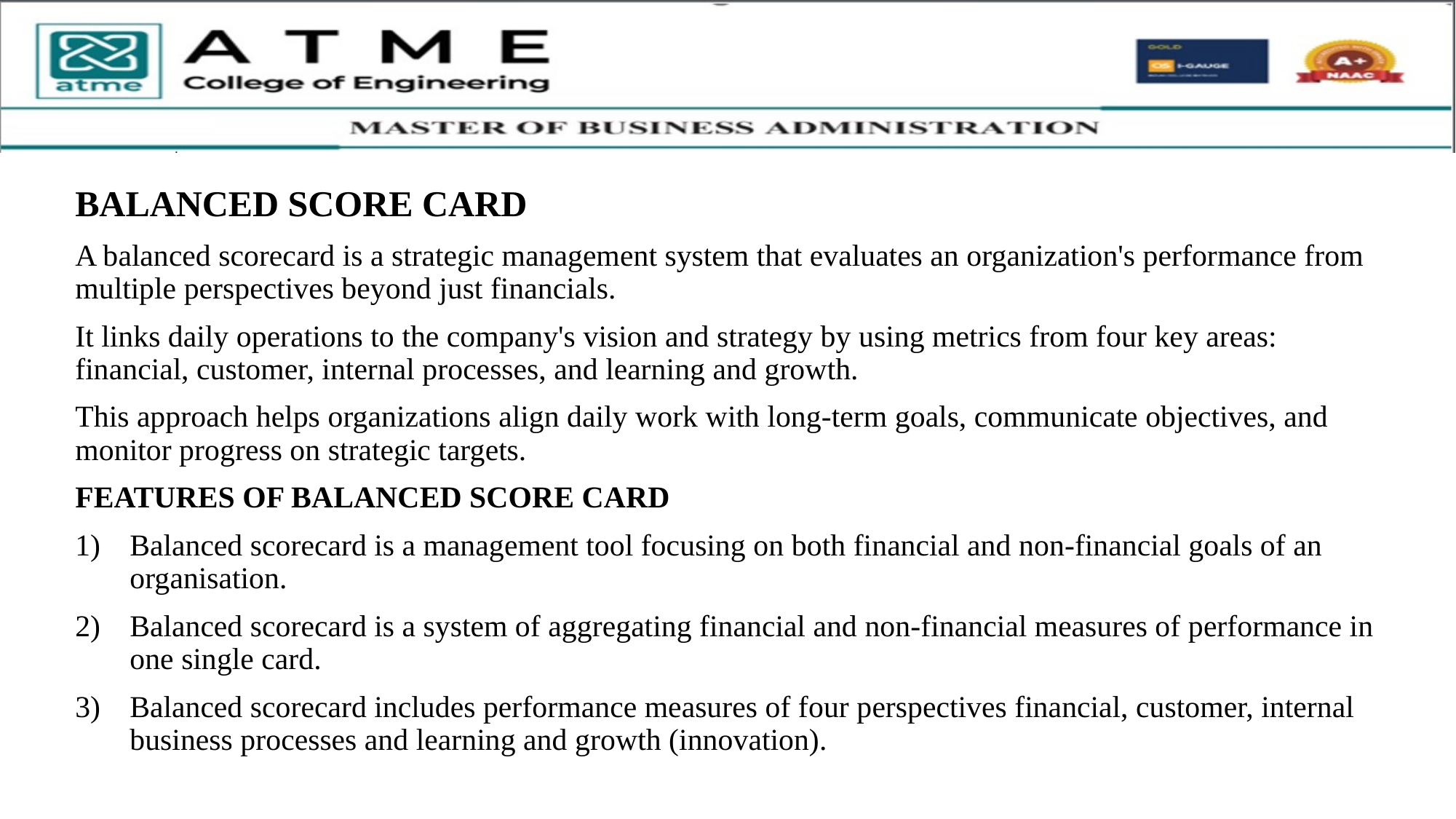

BALANCED SCORE CARD
A balanced scorecard is a strategic management system that evaluates an organization's performance from multiple perspectives beyond just financials.
It links daily operations to the company's vision and strategy by using metrics from four key areas: financial, customer, internal processes, and learning and growth.
This approach helps organizations align daily work with long-term goals, communicate objectives, and monitor progress on strategic targets.
FEATURES OF BALANCED SCORE CARD
Balanced scorecard is a management tool focusing on both financial and non-financial goals of an organisation.
Balanced scorecard is a system of aggregating financial and non-financial measures of performance in one single card.
Balanced scorecard includes performance measures of four perspectives financial, customer, internal business processes and learning and growth (innovation).